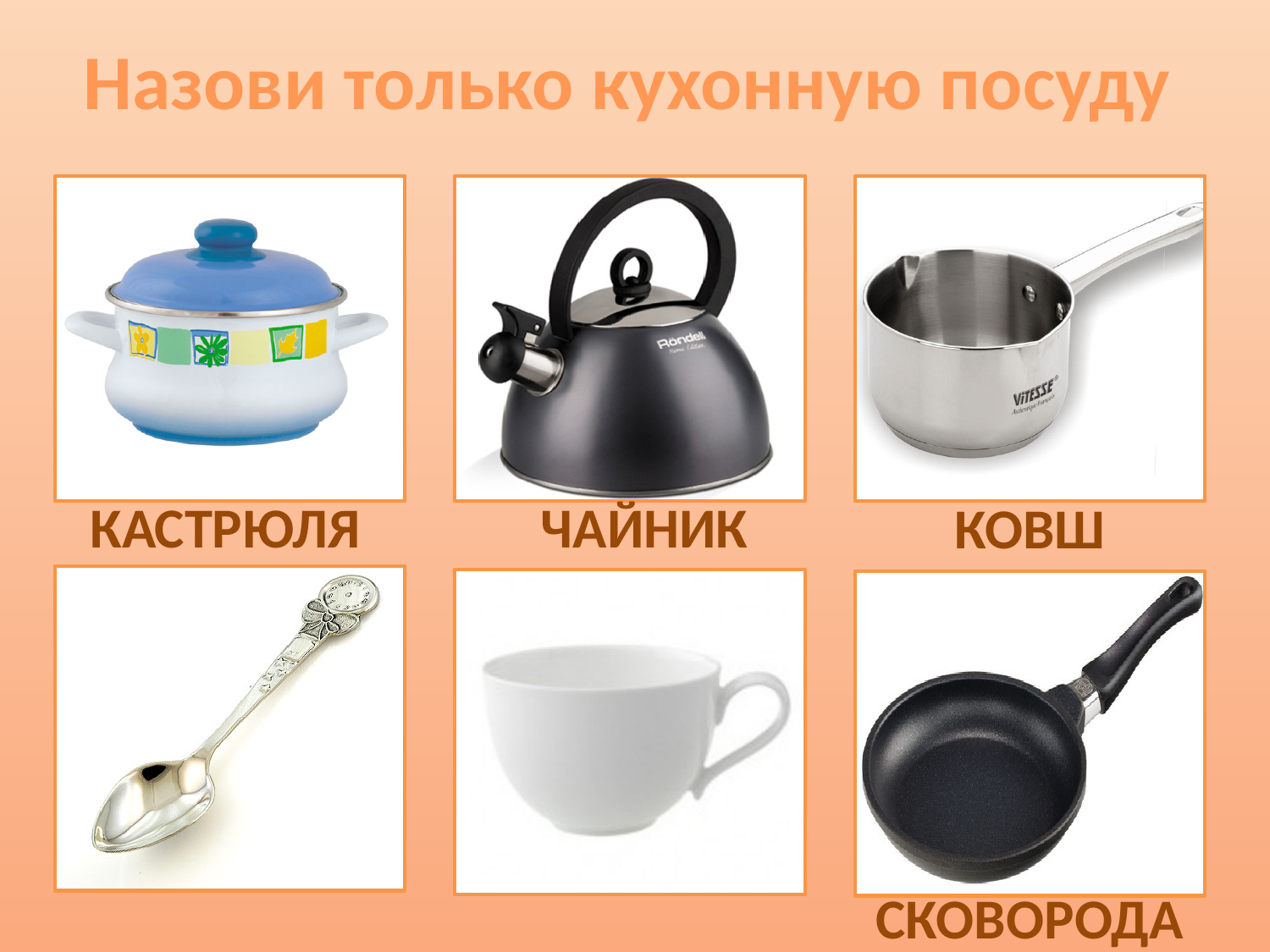

Назови только кухонную посуду

КАСТРЮЛЯ
ЧАЙНИК
КОВШ

СКОВОРОДА